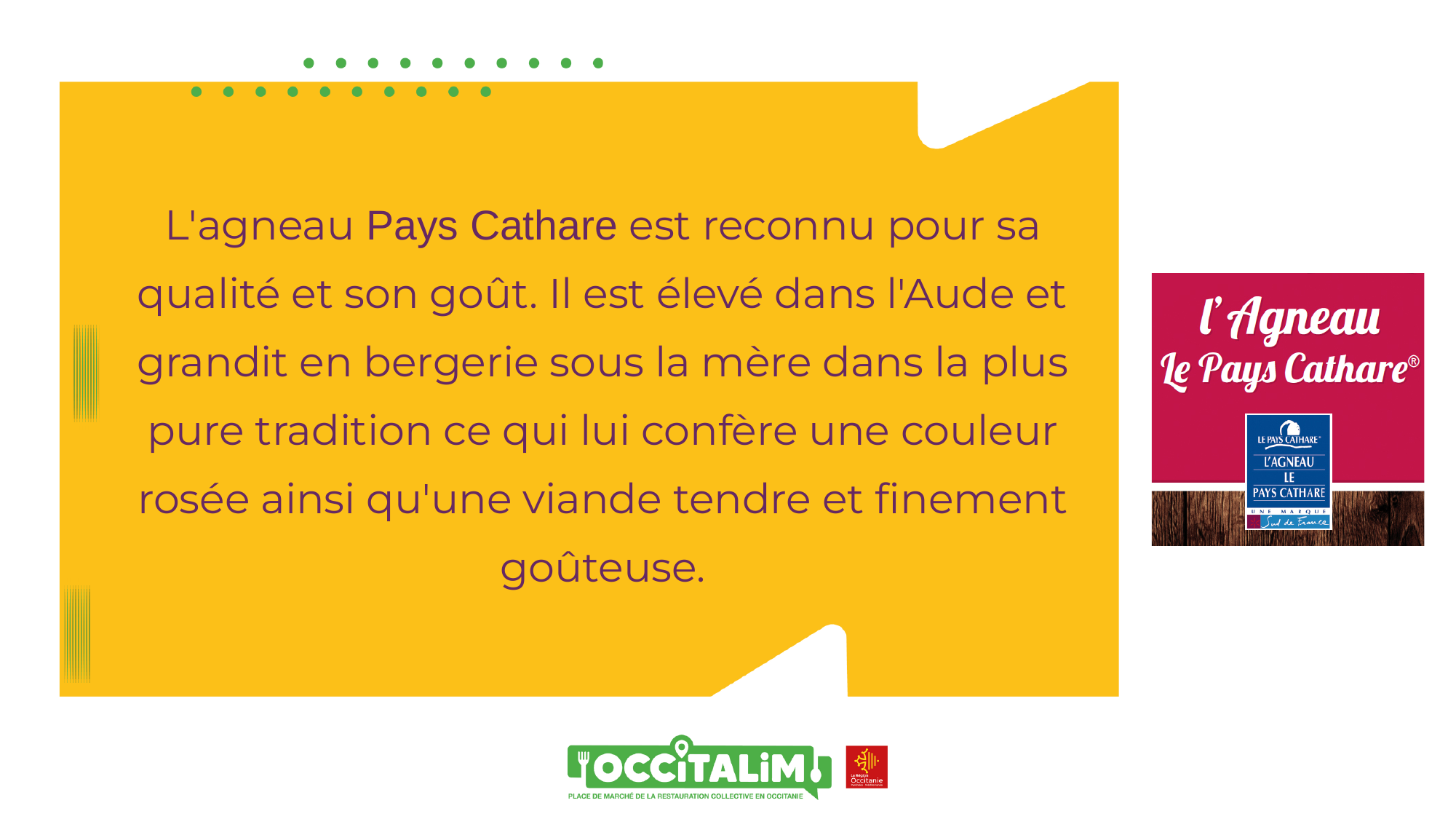

L'agneau Pays Cathare est reconnu pour sa qualité et son goût. Il est élevé dans l'Aude et grandit en bergerie sous la mère dans la plus pure tradition ce qui lui confère une couleur rosée ainsi qu'une viande tendre et finement goûteuse.